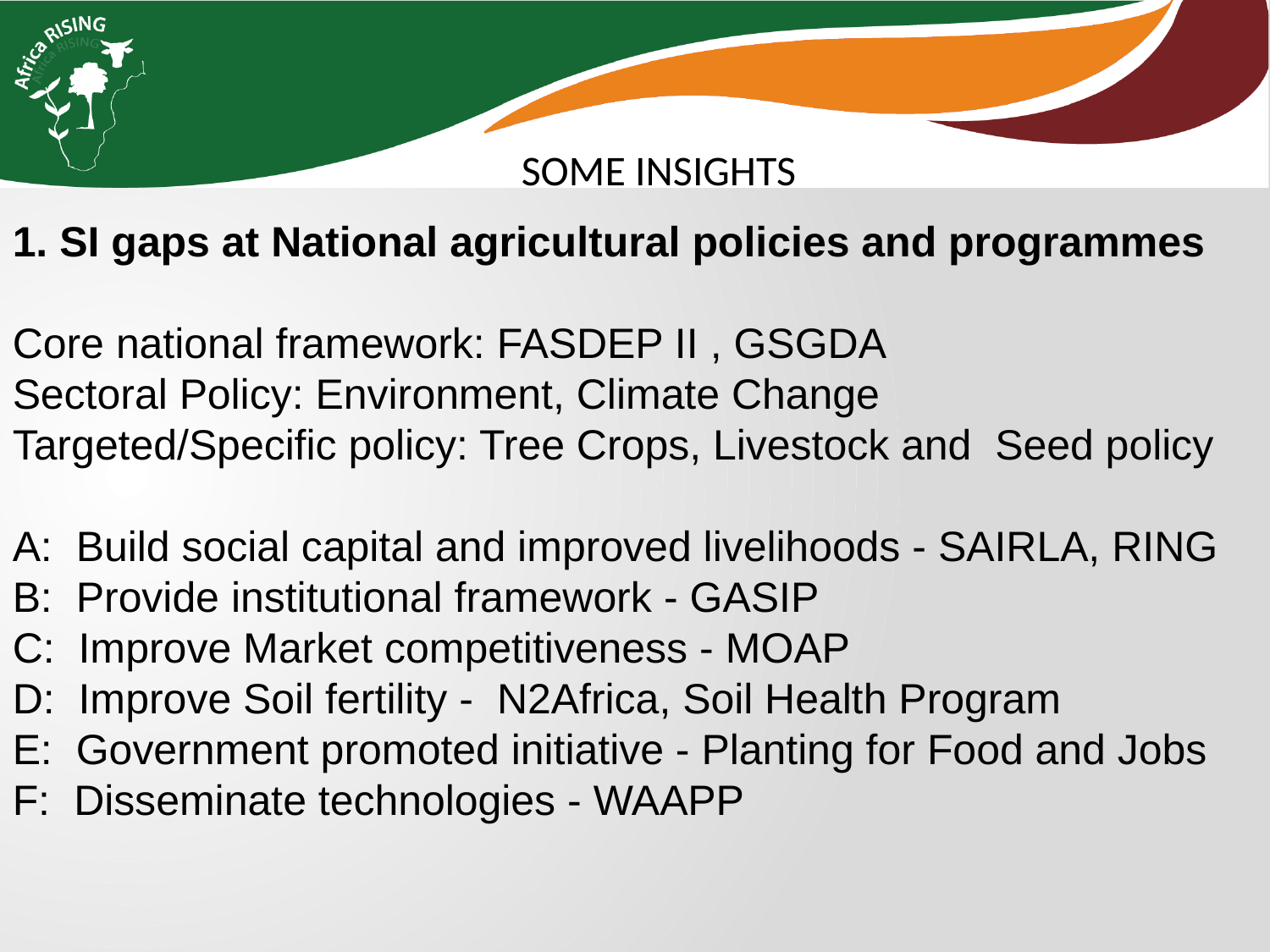

SOME INSIGHTS
1. SI gaps at National agricultural policies and programmes

Core national framework: FASDEP II , GSGDA
Sectoral Policy: Environment, Climate Change
Targeted/Specific policy: Tree Crops, Livestock and  Seed policy

A:  Build social capital and improved livelihoods - SAIRLA, RING
B:  Provide institutional framework - GASIP
C:  Improve Market competitiveness - MOAP
D:  Improve Soil fertility -  N2Africa, Soil Health Program
E:  Government promoted initiative - Planting for Food and Jobs
F:  Disseminate technologies - WAAPP